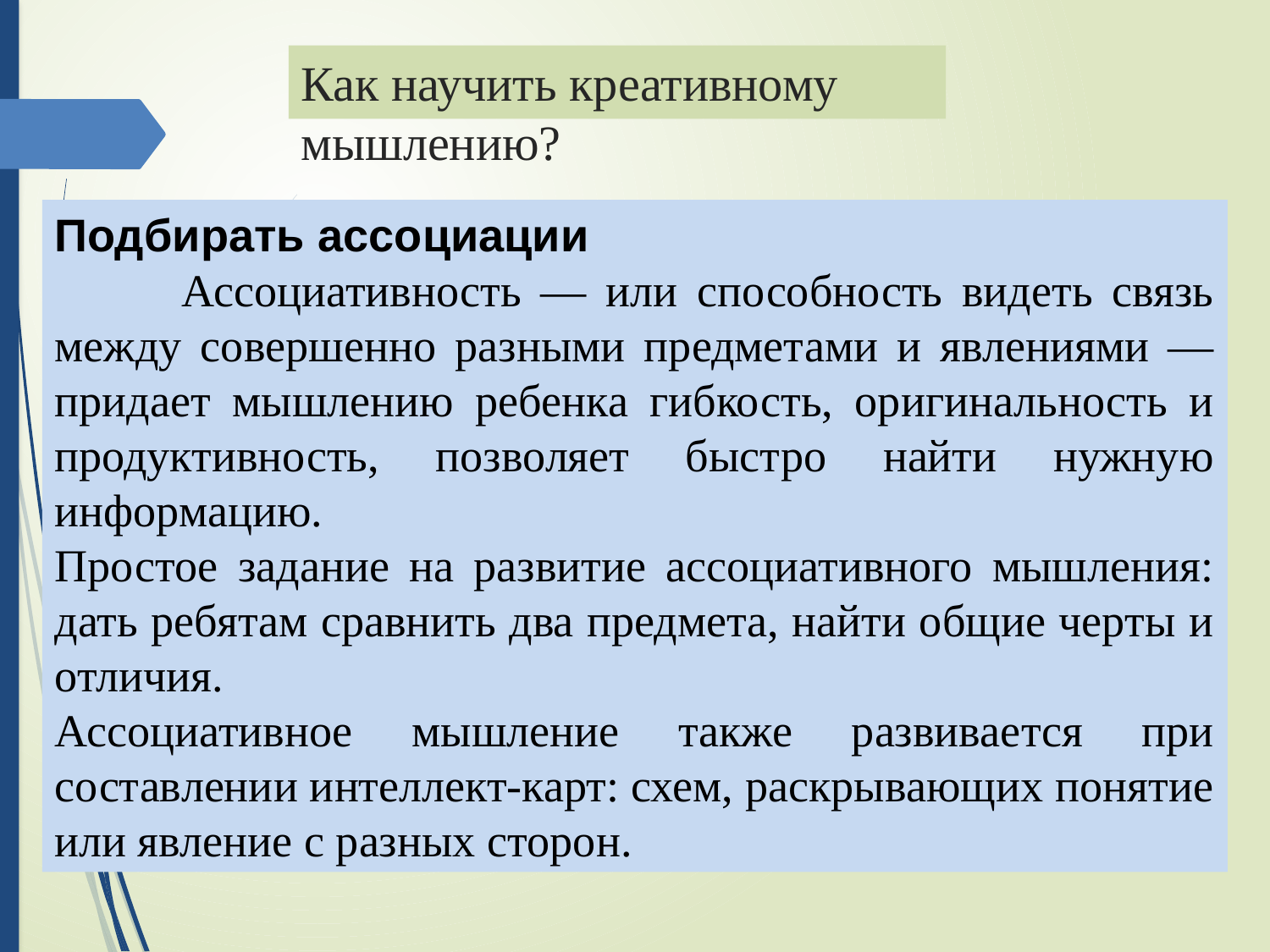

Как научить креативному мышлению?
Подбирать ассоциации
	Ассоциативность — или способность видеть связь между совершенно разными предметами и явлениями — придает мышлению ребенка гибкость, оригинальность и продуктивность, позволяет быстро найти нужную информацию.
Простое задание на развитие ассоциативного мышления: дать ребятам сравнить два предмета, найти общие черты и отличия.
Ассоциативное мышление также развивается при составлении интеллект-карт: схем, раскрывающих понятие или явление с разных сторон.